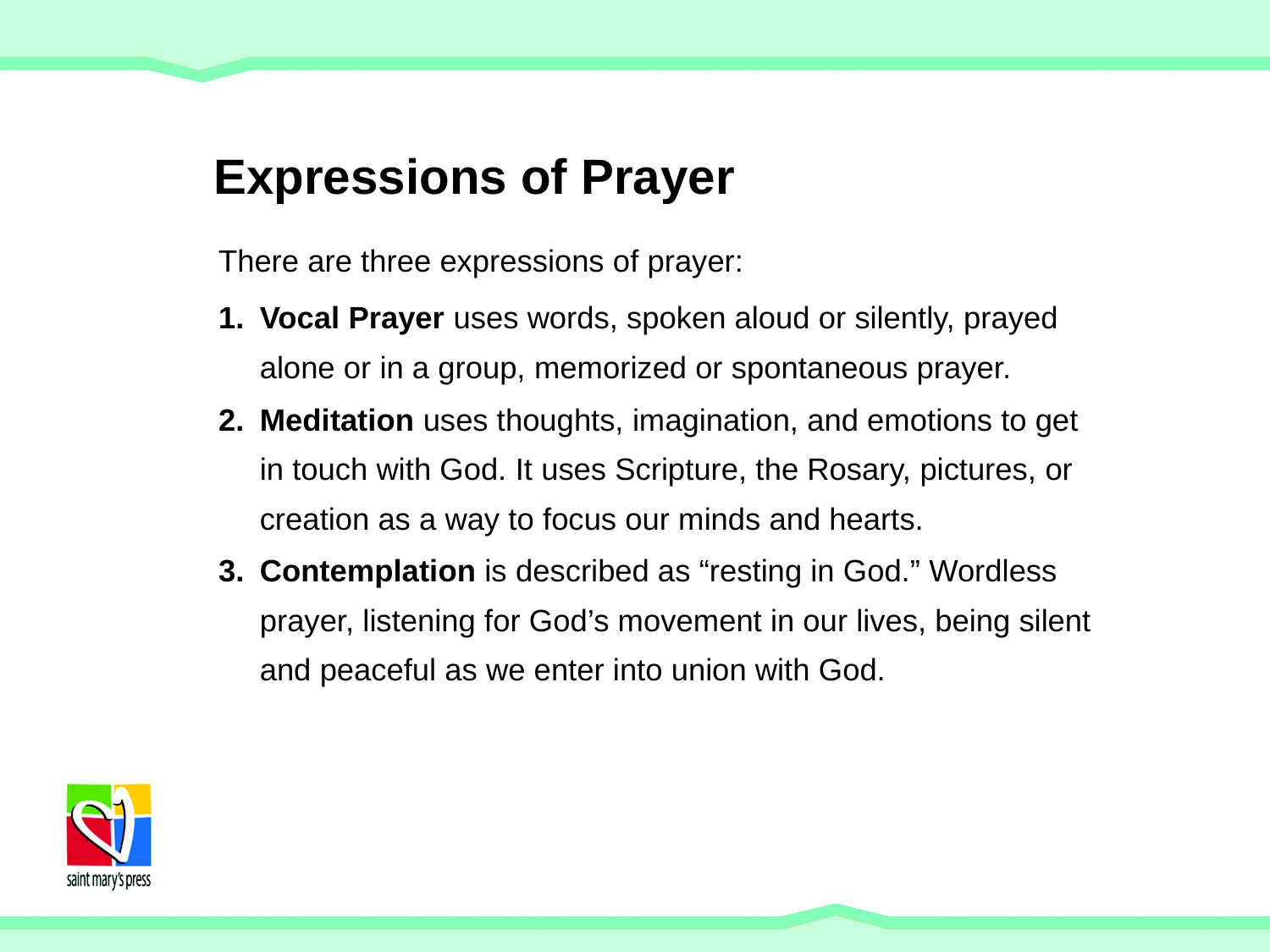

# Expressions of Prayer
There are three expressions of prayer:
Vocal Prayer uses words, spoken aloud or silently, prayed alone or in a group, memorized or spontaneous prayer.
Meditation uses thoughts, imagination, and emotions to get in touch with God. It uses Scripture, the Rosary, pictures, or creation as a way to focus our minds and hearts.
Contemplation is described as “resting in God.” Wordless prayer, listening for God’s movement in our lives, being silent and peaceful as we enter into union with God.